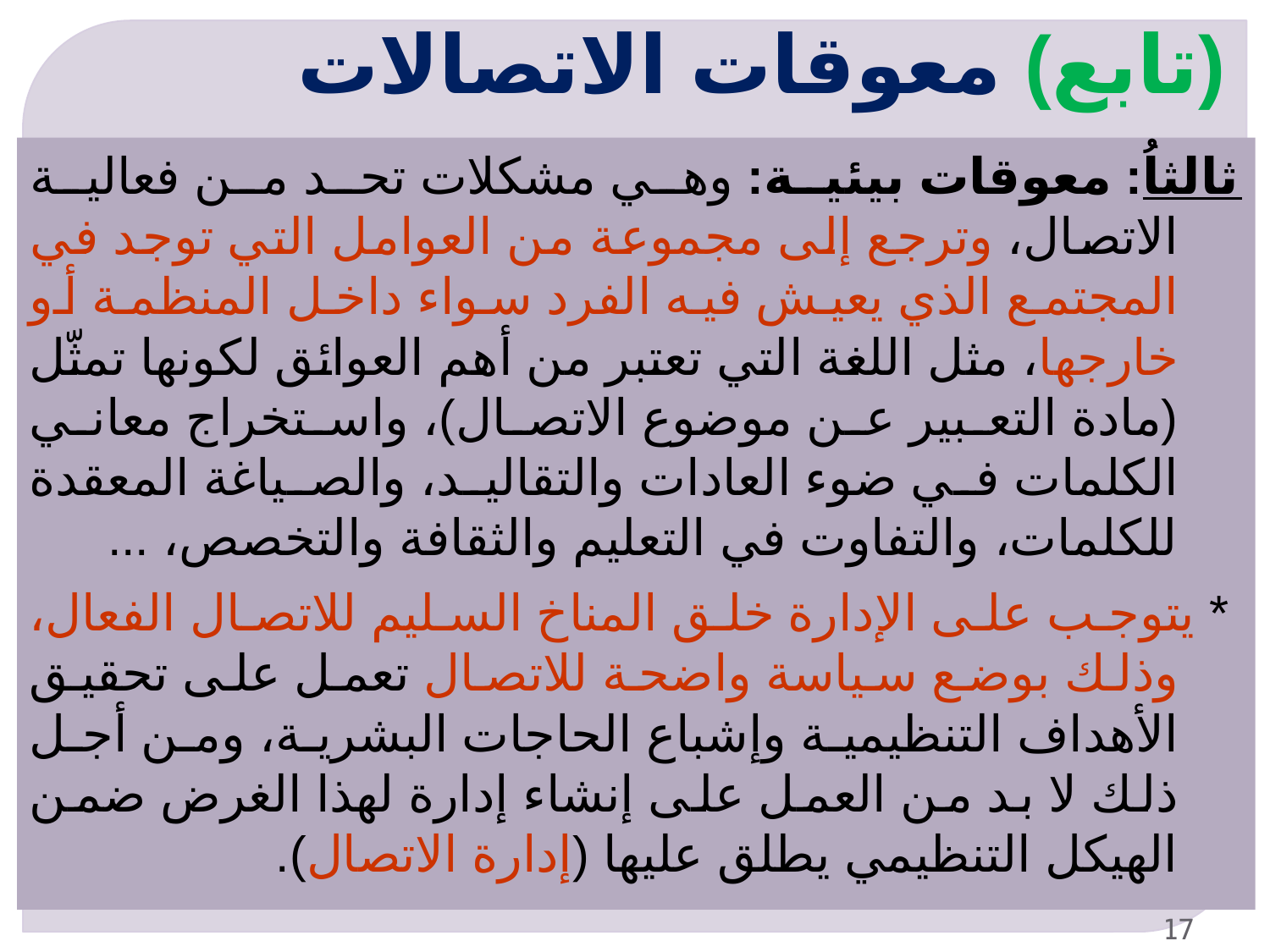

# (تابع) معوقات الاتصالات
ثالثاُ: معوقات بيئية: وهي مشكلات تحد من فعالية الاتصال، وترجع إلى مجموعة من العوامل التي توجد في المجتمع الذي يعيش فيه الفرد سواء داخل المنظمة أو خارجها، مثل اللغة التي تعتبر من أهم العوائق لكونها تمثّل (مادة التعبير عن موضوع الاتصال)، واستخراج معاني الكلمات في ضوء العادات والتقاليد، والصياغة المعقدة للكلمات، والتفاوت في التعليم والثقافة والتخصص، ...

 * يتوجب على الإدارة خلق المناخ السليم للاتصال الفعال، وذلك بوضع سياسة واضحة للاتصال تعمل على تحقيق الأهداف التنظيمية وإشباع الحاجات البشرية، ومن أجل ذلك لا بد من العمل على إنشاء إدارة لهذا الغرض ضمن الهيكل التنظيمي يطلق عليها (إدارة الاتصال).
17